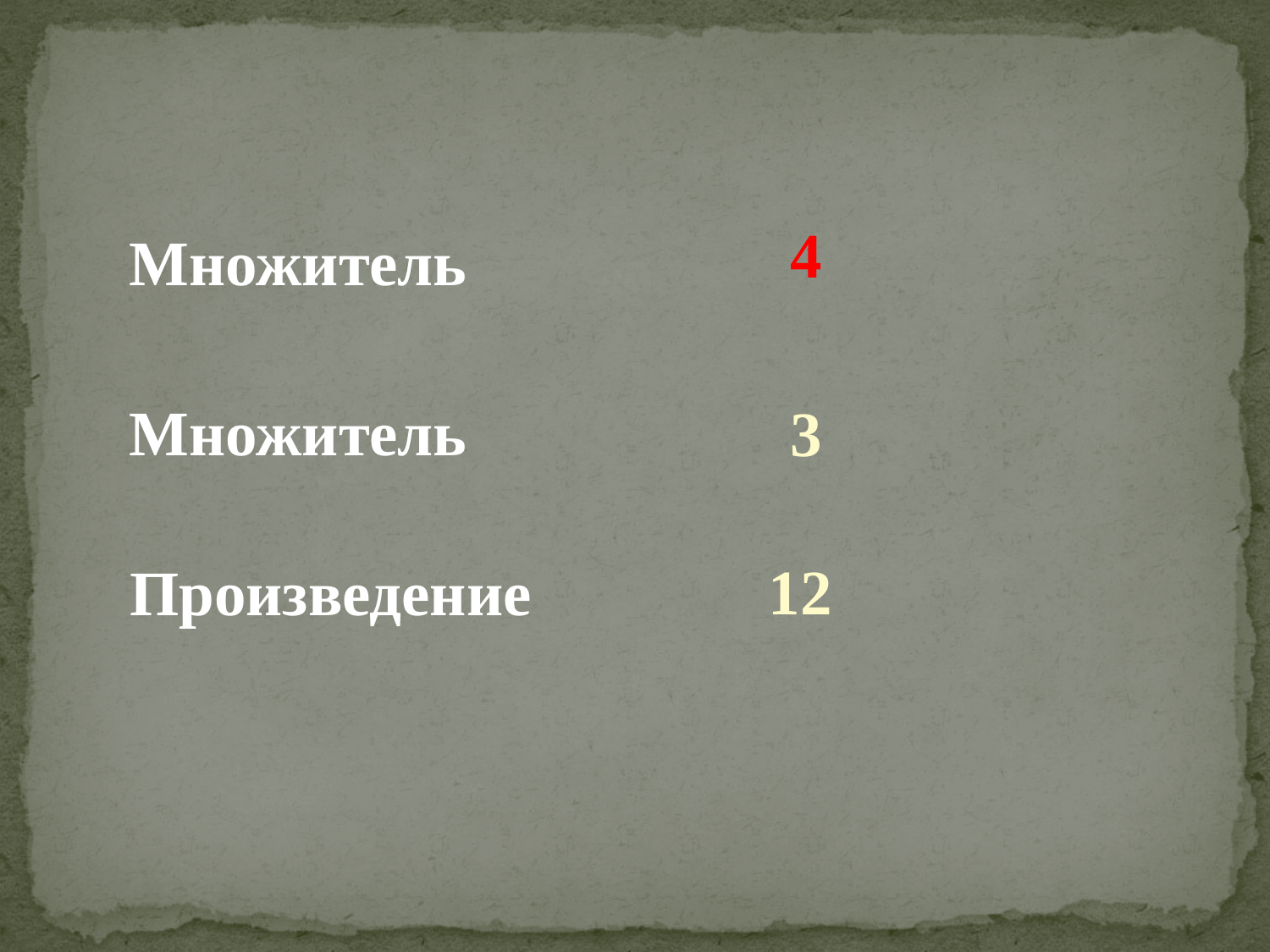

#
              4
Множитель
Множитель
              3
            12
Произведение